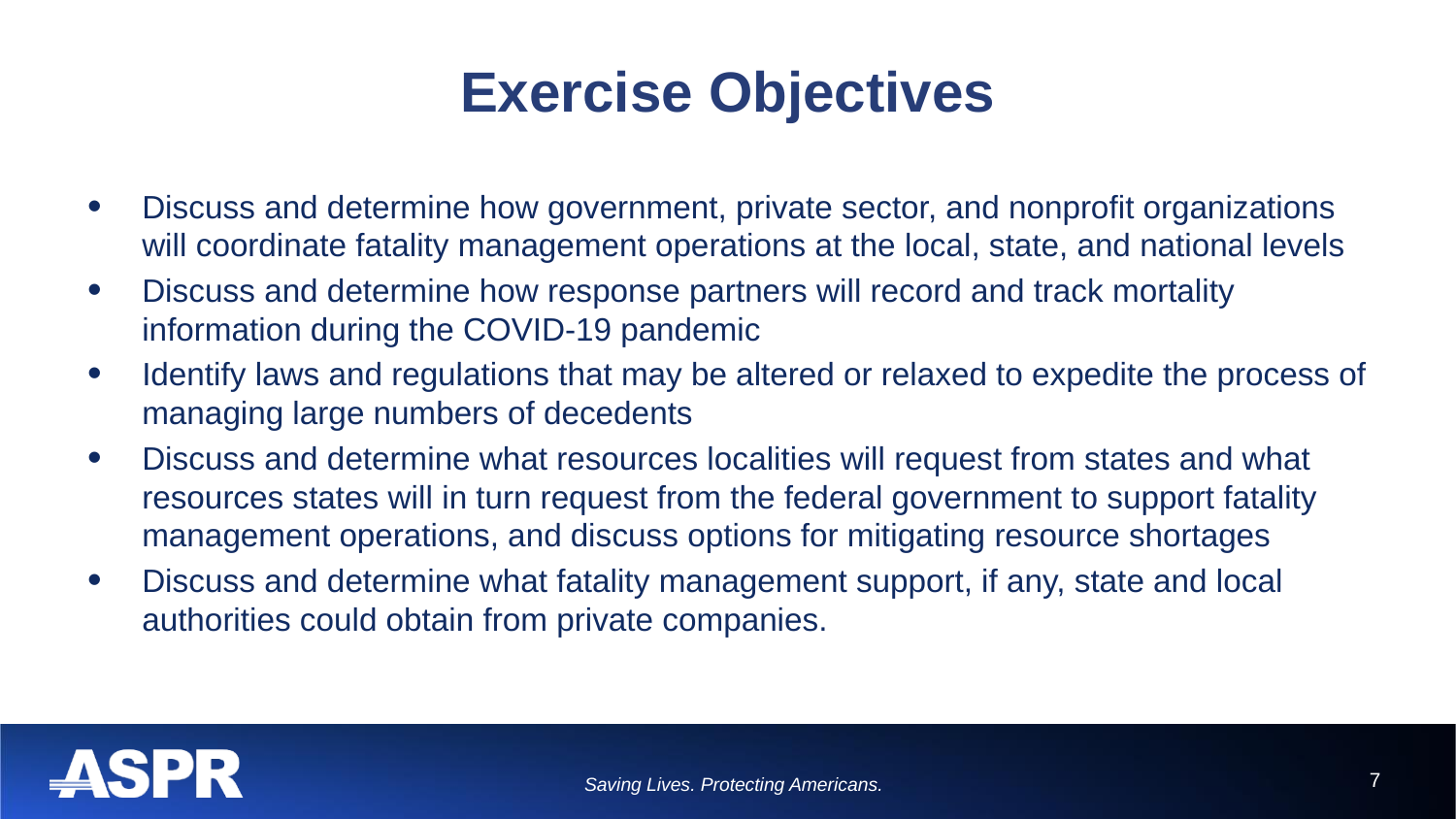

# Exercise Objectives
Discuss and determine how government, private sector, and nonprofit organizations will coordinate fatality management operations at the local, state, and national levels
Discuss and determine how response partners will record and track mortality information during the COVID-19 pandemic
Identify laws and regulations that may be altered or relaxed to expedite the process of managing large numbers of decedents
Discuss and determine what resources localities will request from states and what resources states will in turn request from the federal government to support fatality management operations, and discuss options for mitigating resource shortages
Discuss and determine what fatality management support, if any, state and local authorities could obtain from private companies.